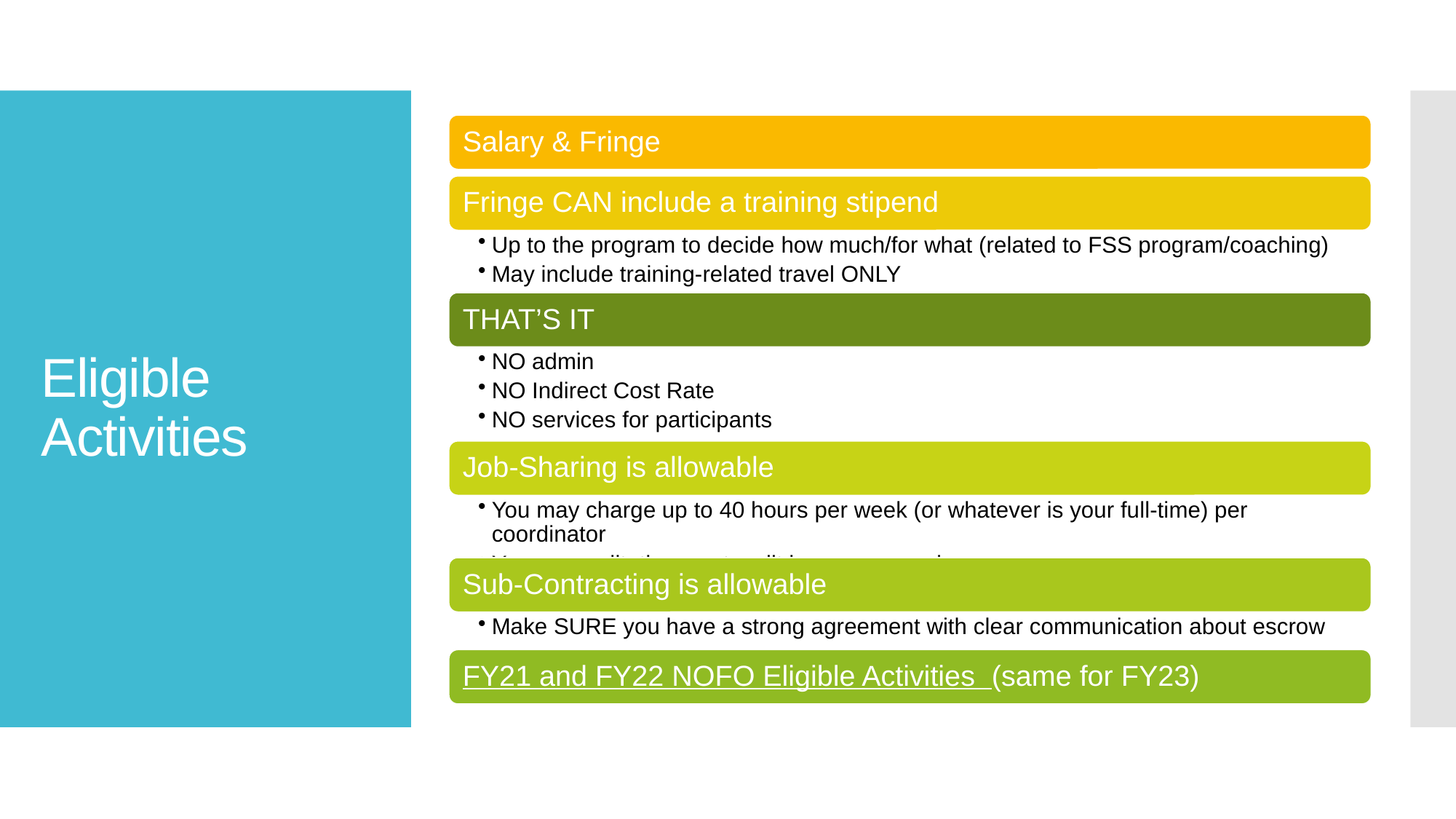

Salary & Fringe
Fringe CAN include a training stipend
Up to the program to decide how much/for what (related to FSS program/coaching)
May include training-related travel ONLY
THAT’S IT
NO admin
NO Indirect Cost Rate
NO services for participants
Job-Sharing is allowable
You may charge up to 40 hours per week (or whatever is your full-time) per coordinator
You may split  the grant, split however you choose.
Sub-Contracting is allowable
Make SURE you have a strong agreement with clear communication about escrow
FY21 and FY22 NOFO Eligible Activities  (same for FY23)
# Eligible Activities